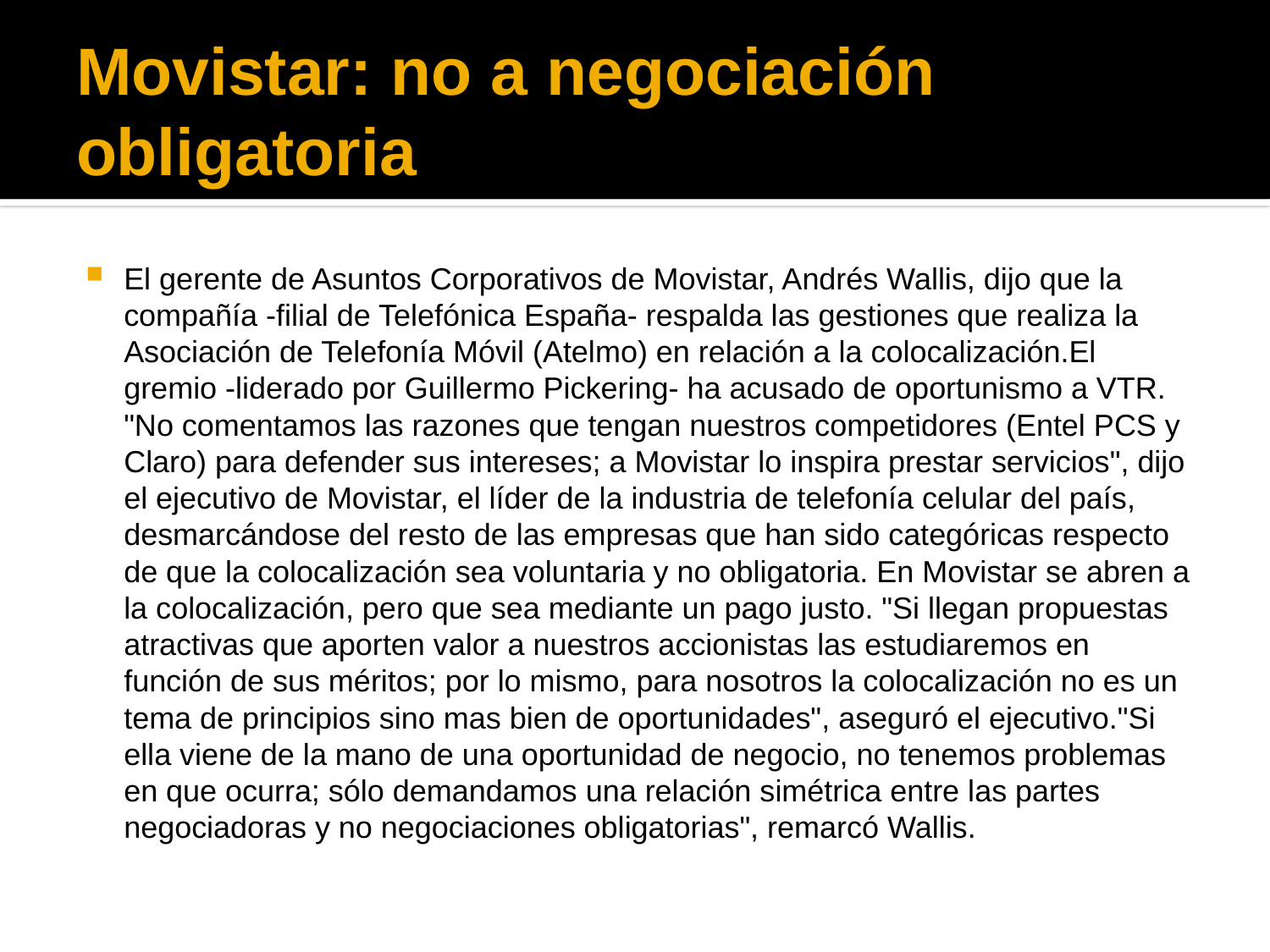

# Movistar: no a negociación obligatoria
El gerente de Asuntos Corporativos de Movistar, Andrés Wallis, dijo que la compañía -filial de Telefónica España- respalda las gestiones que realiza la Asociación de Telefonía Móvil (Atelmo) en relación a la colocalización.El gremio -liderado por Guillermo Pickering- ha acusado de oportunismo a VTR. "No comentamos las razones que tengan nuestros competidores (Entel PCS y Claro) para defender sus intereses; a Movistar lo inspira prestar servicios", dijo el ejecutivo de Movistar, el líder de la industria de telefonía celular del país, desmarcándose del resto de las empresas que han sido categóricas respecto de que la colocalización sea voluntaria y no obligatoria. En Movistar se abren a la colocalización, pero que sea mediante un pago justo. "Si llegan propuestas atractivas que aporten valor a nuestros accionistas las estudiaremos en función de sus méritos; por lo mismo, para nosotros la colocalización no es un tema de principios sino mas bien de oportunidades", aseguró el ejecutivo."Si ella viene de la mano de una oportunidad de negocio, no tenemos problemas en que ocurra; sólo demandamos una relación simétrica entre las partes negociadoras y no negociaciones obligatorias", remarcó Wallis.